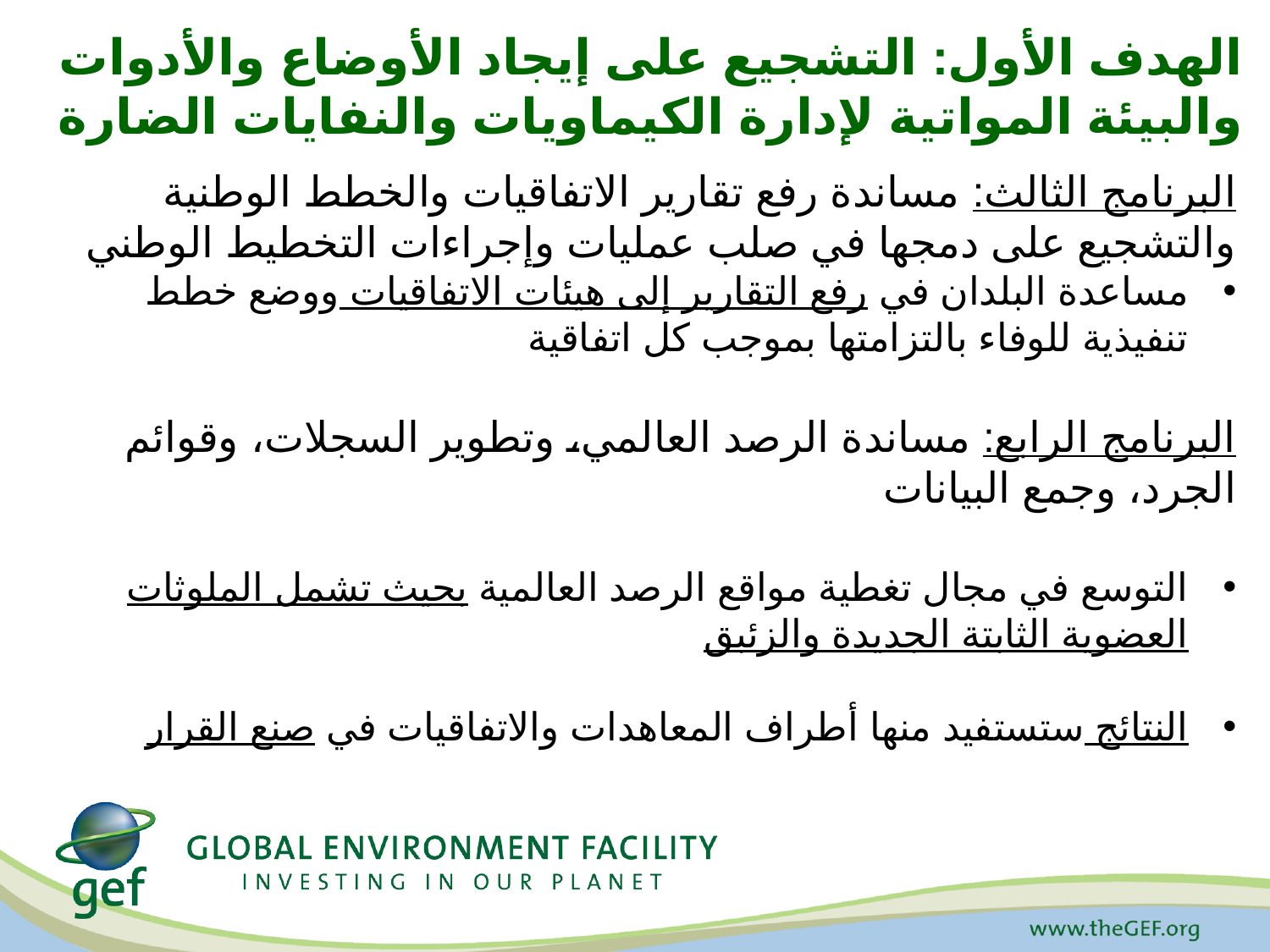

# الهدف الأول: التشجيع على إيجاد الأوضاع والأدوات والبيئة المواتية لإدارة الكيماويات والنفايات الضارة
البرنامج الثالث: مساندة رفع تقارير الاتفاقيات والخطط الوطنية والتشجيع على دمجها في صلب عمليات وإجراءات التخطيط الوطني
مساعدة البلدان في رفع التقارير إلى هيئات الاتفاقيات ووضع خطط تنفيذية للوفاء بالتزامتها بموجب كل اتفاقية
البرنامج الرابع: مساندة الرصد العالمي، وتطوير السجلات، وقوائم الجرد، وجمع البيانات

التوسع في مجال تغطية مواقع الرصد العالمية بحيث تشمل الملوثات العضوية الثابتة الجديدة والزئبق

النتائج ستستفيد منها أطراف المعاهدات والاتفاقيات في صنع القرار